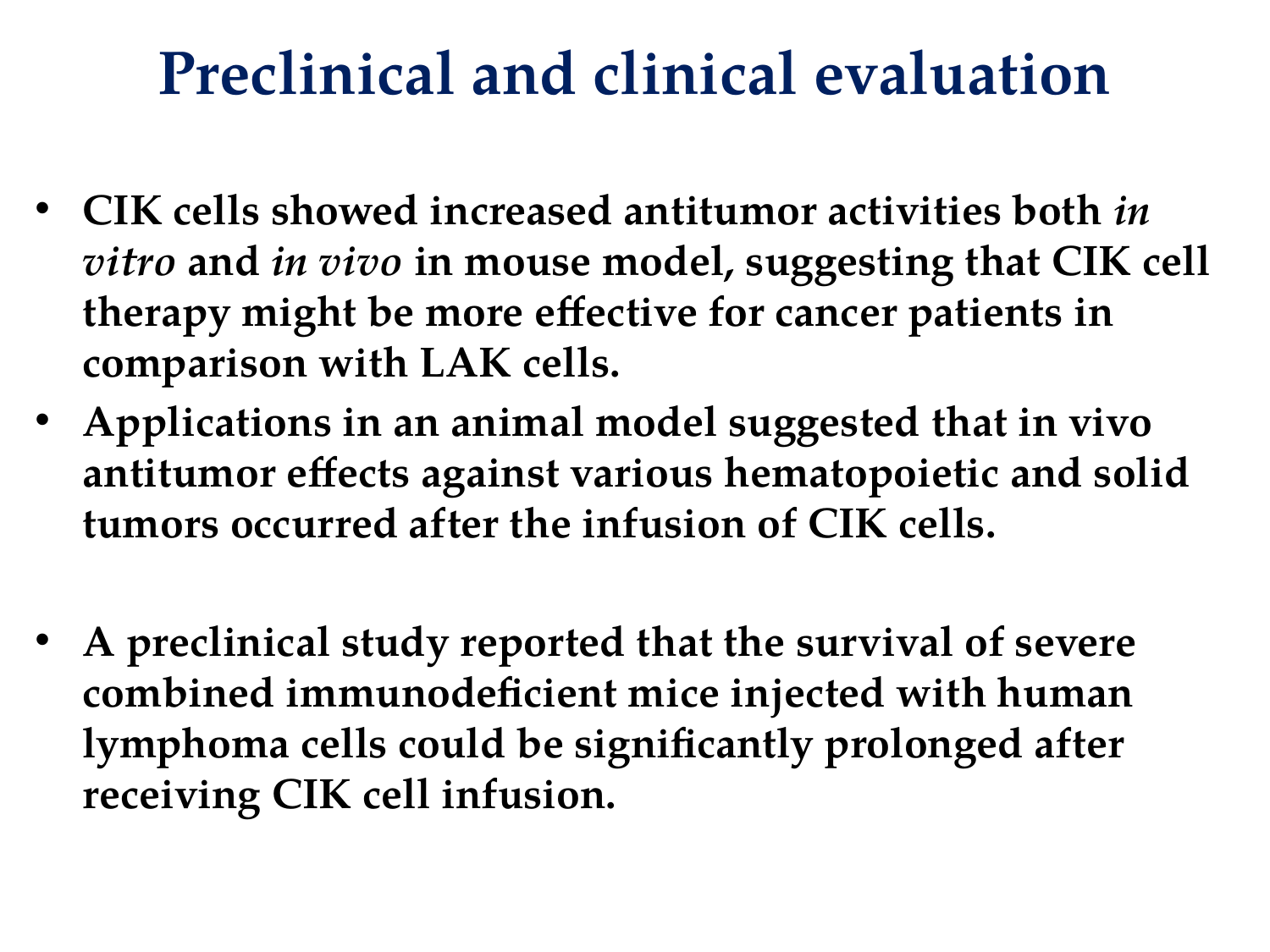

Preclinical and clinical evaluation
CIK cells showed increased antitumor activities both in vitro and in vivo in mouse model, suggesting that CIK cell therapy might be more effective for cancer patients in comparison with LAK cells.
Applications in an animal model suggested that in vivo antitumor effects against various hematopoietic and solid tumors occurred after the infusion of CIK cells.

A preclinical study reported that the survival of severe combined immunodeficient mice injected with human lymphoma cells could be significantly prolonged after receiving CIK cell infusion.